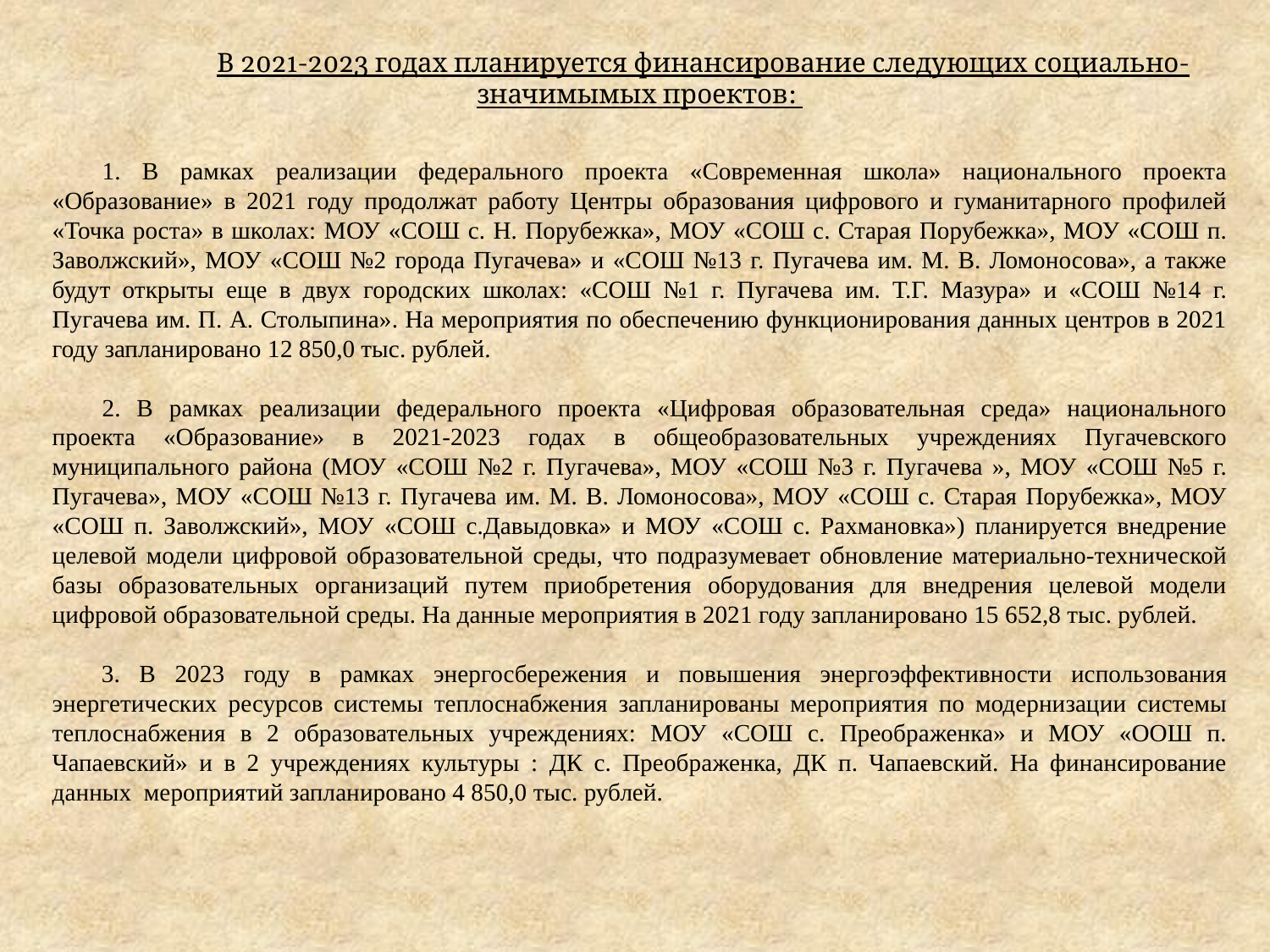

В 2021-2023 годах планируется финансирование следующих социально-значимымых проектов:

1. В рамках реализации федерального проекта «Современная школа» национального проекта «Образование» в 2021 году продолжат работу Центры образования цифрового и гуманитарного профилей «Точка роста» в школах: МОУ «СОШ с. Н. Порубежка», МОУ «СОШ с. Старая Порубежка», МОУ «СОШ п. Заволжский», МОУ «СОШ №2 города Пугачева» и «СОШ №13 г. Пугачева им. М. В. Ломоносова», а также будут открыты еще в двух городских школах: «СОШ №1 г. Пугачева им. Т.Г. Мазура» и «СОШ №14 г. Пугачева им. П. А. Столыпина». На мероприятия по обеспечению функционирования данных центров в 2021 году запланировано 12 850,0 тыс. рублей.

2. В рамках реализации федерального проекта «Цифровая образовательная среда» национального проекта «Образование» в 2021-2023 годах в общеобразовательных учреждениях Пугачевского муниципального района (МОУ «СОШ №2 г. Пугачева», МОУ «СОШ №3 г. Пугачева », МОУ «СОШ №5 г. Пугачева», МОУ «СОШ №13 г. Пугачева им. М. В. Ломоносова», МОУ «СОШ с. Старая Порубежка», МОУ «СОШ п. Заволжский», МОУ «СОШ с.Давыдовка» и МОУ «СОШ с. Рахмановка») планируется внедрение целевой модели цифровой образовательной среды, что подразумевает обновление материально-технической базы образовательных организаций путем приобретения оборудования для внедрения целевой модели цифровой образовательной среды. На данные мероприятия в 2021 году запланировано 15 652,8 тыс. рублей.

3. В 2023 году в рамках энергосбережения и повышения энергоэффективности использования энергетических ресурсов системы теплоснабжения запланированы мероприятия по модернизации системы теплоснабжения в 2 образовательных учреждениях: МОУ «СОШ с. Преображенка» и МОУ «ООШ п. Чапаевский» и в 2 учреждениях культуры : ДК с. Преображенка, ДК п. Чапаевский. На финансирование данных  мероприятий запланировано 4 850,0 тыс. рублей.